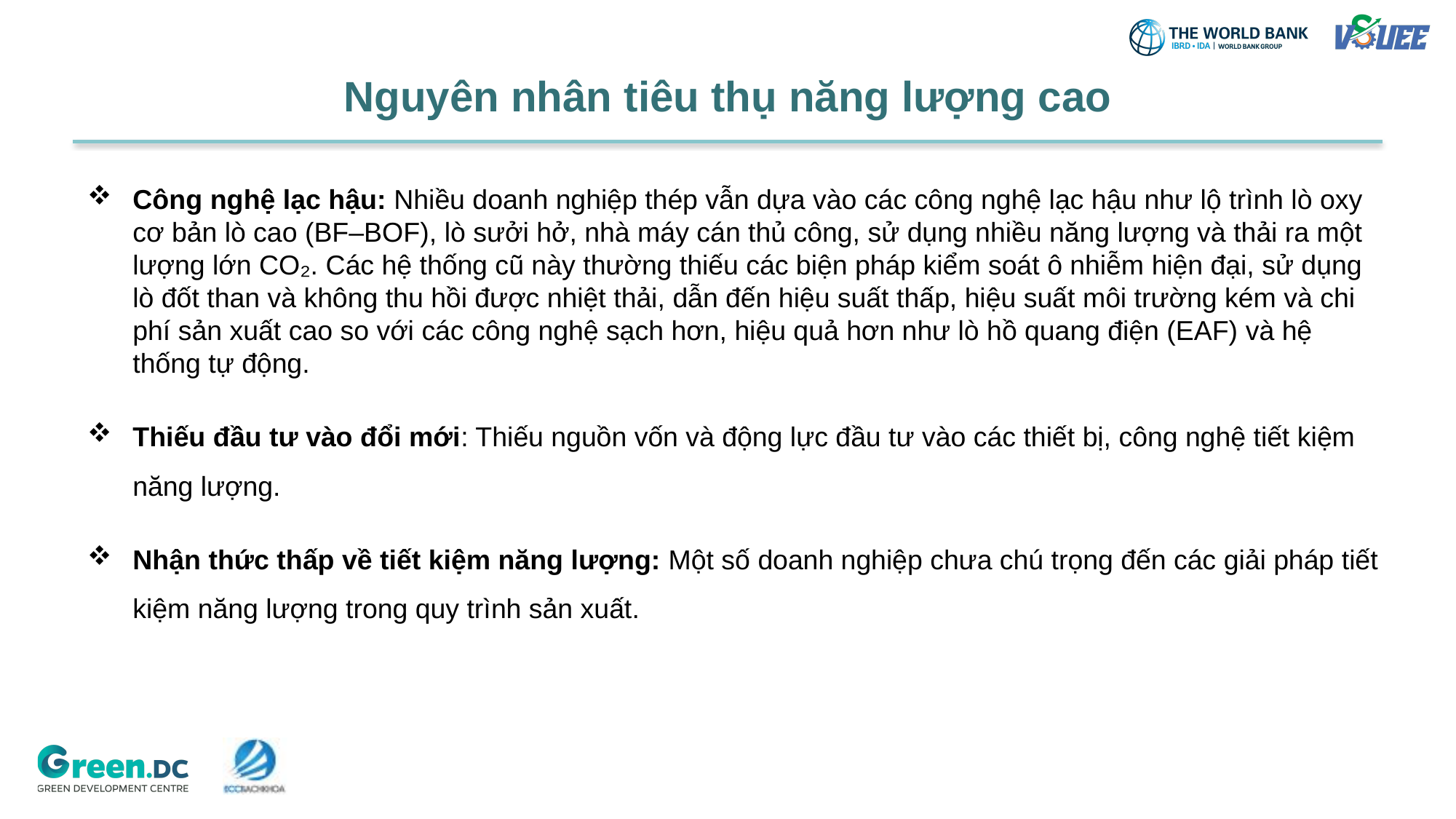

# Nguyên nhân tiêu thụ năng lượng cao
Công nghệ lạc hậu: Nhiều doanh nghiệp thép vẫn dựa vào các công nghệ lạc hậu như lộ trình lò oxy cơ bản lò cao (BF–BOF), lò sưởi hở, nhà máy cán thủ công, sử dụng nhiều năng lượng và thải ra một lượng lớn CO₂. Các hệ thống cũ này thường thiếu các biện pháp kiểm soát ô nhiễm hiện đại, sử dụng lò đốt than và không thu hồi được nhiệt thải, dẫn đến hiệu suất thấp, hiệu suất môi trường kém và chi phí sản xuất cao so với các công nghệ sạch hơn, hiệu quả hơn như lò hồ quang điện (EAF) và hệ thống tự động.
Thiếu đầu tư vào đổi mới: Thiếu nguồn vốn và động lực đầu tư vào các thiết bị, công nghệ tiết kiệm năng lượng.
Nhận thức thấp về tiết kiệm năng lượng: Một số doanh nghiệp chưa chú trọng đến các giải pháp tiết kiệm năng lượng trong quy trình sản xuất.